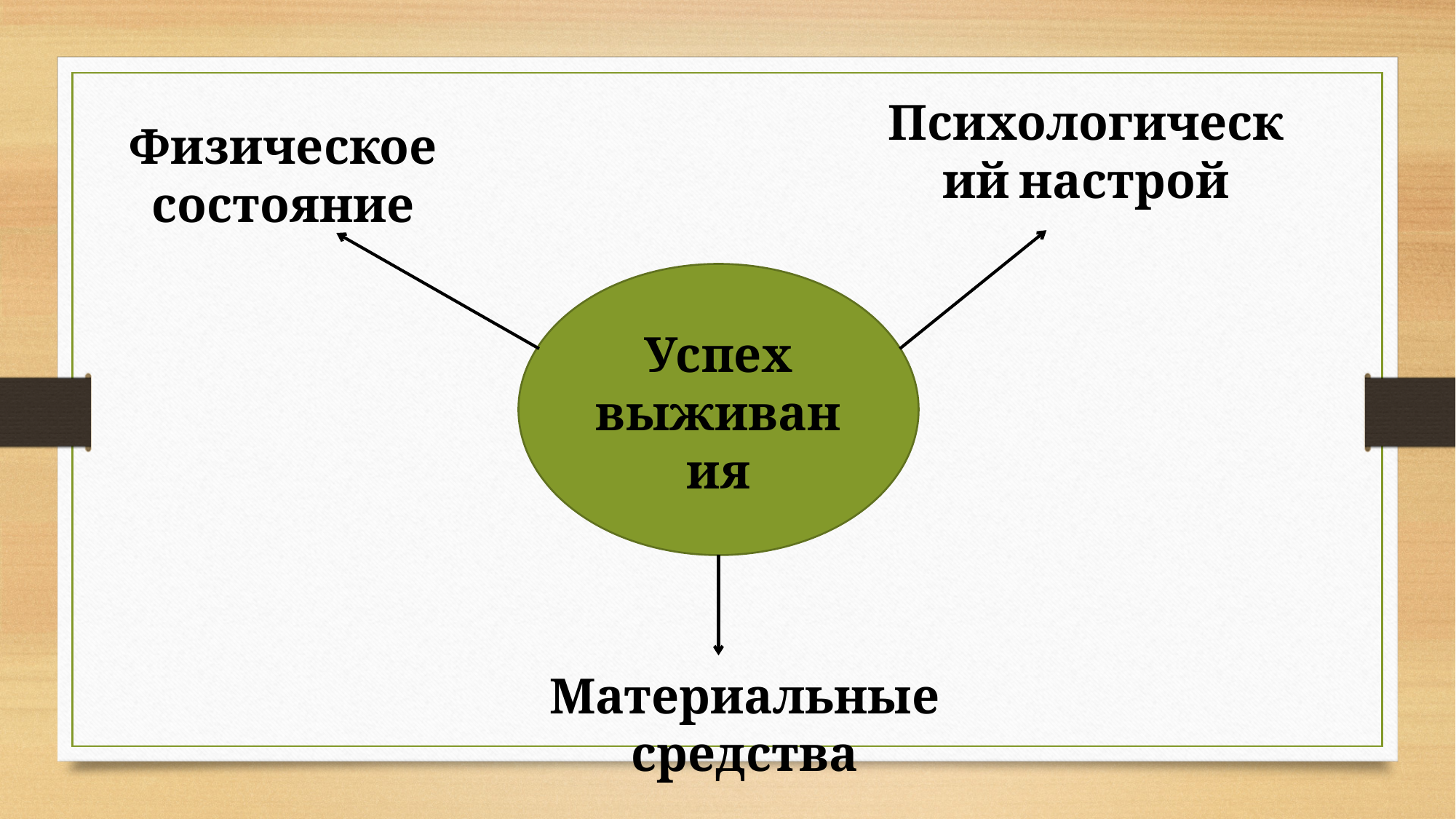

Психологический настрой
Физическое состояние

Успех выживания
Материальные средства